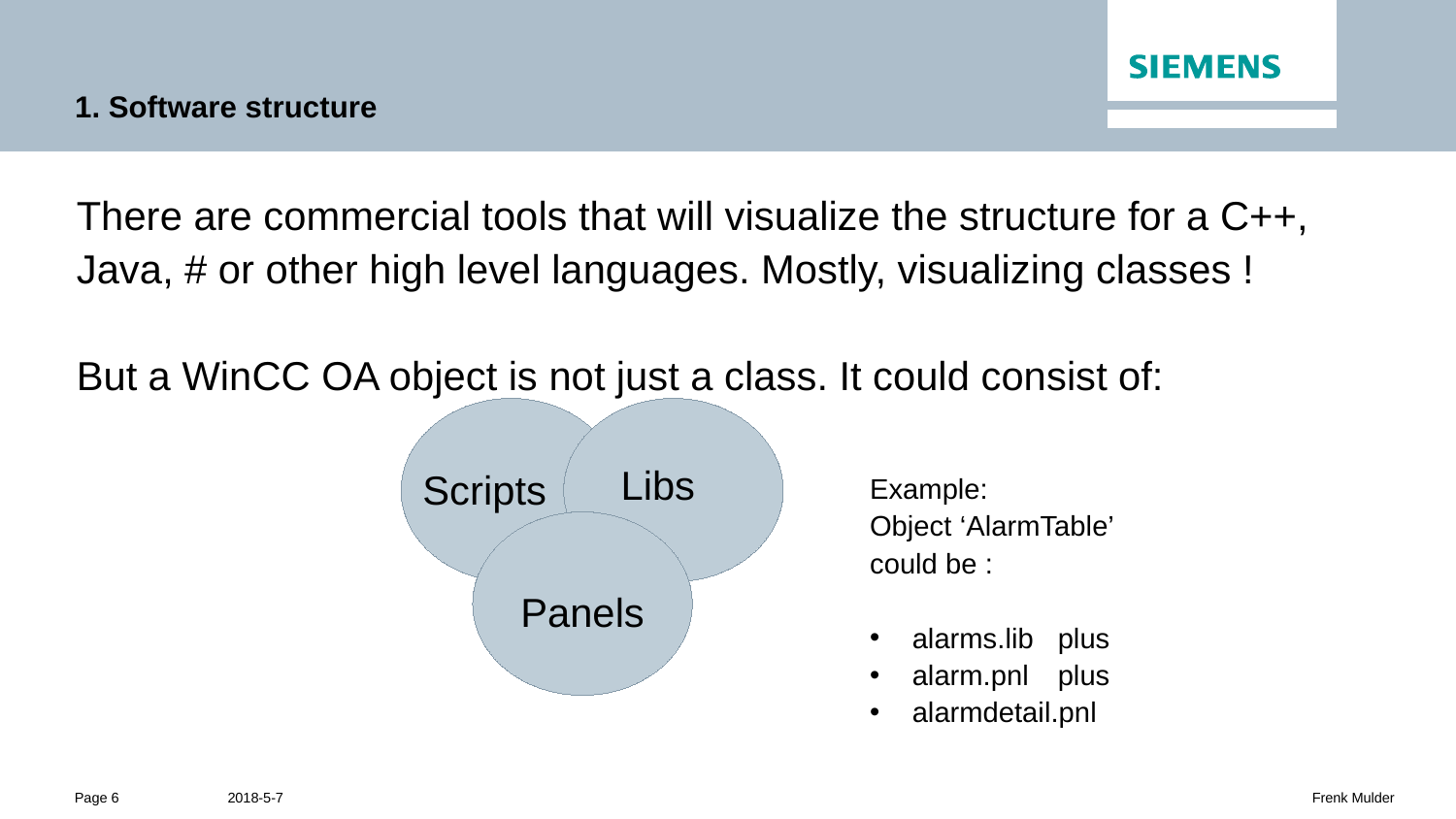

# 1. Software structure
There are commercial tools that will visualize the structure for a C++, Java, # or other high level languages. Mostly, visualizing classes !

But a WinCC OA object is not just a class. It could consist of:

Libs
Scripts
Example:
Object ‘AlarmTable’
could be :

alarms.lib	plus
alarm.pnl	plus
alarmdetail.pnl

Panels